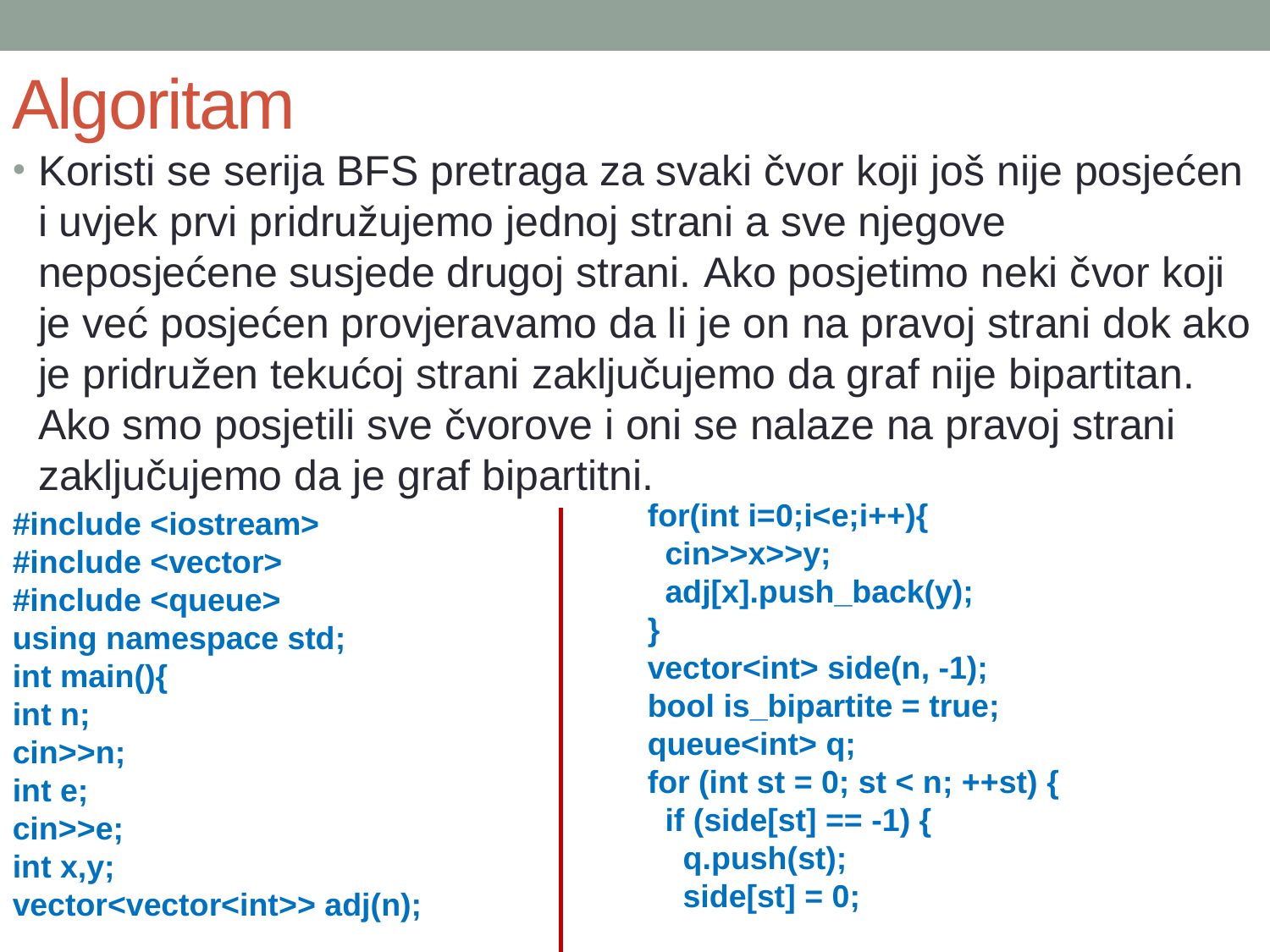

# Algoritam
Koristi se serija BFS pretraga za svaki čvor koji još nije posjećen i uvjek prvi pridružujemo jednoj strani a sve njegove neposjećene susjede drugoj strani. Ako posjetimo neki čvor koji je već posjećen provjeravamo da li je on na pravoj strani dok ako je pridružen tekućoj strani zaključujemo da graf nije bipartitan. Ako smo posjetili sve čvorove i oni se nalaze na pravoj strani zaključujemo da je graf bipartitni.
for(int i=0;i<e;i++){
  cin>>x>>y;
  adj[x].push_back(y);
}
vector<int> side(n, -1);
bool is_bipartite = true;
queue<int> q;
for (int st = 0; st < n; ++st) {
  if (side[st] == -1) {
    q.push(st);
    side[st] = 0;
#include <iostream>
#include <vector>
#include <queue>
using namespace std;
int main(){
int n;
cin>>n;
int e;
cin>>e;
int x,y;
vector<vector<int>> adj(n);